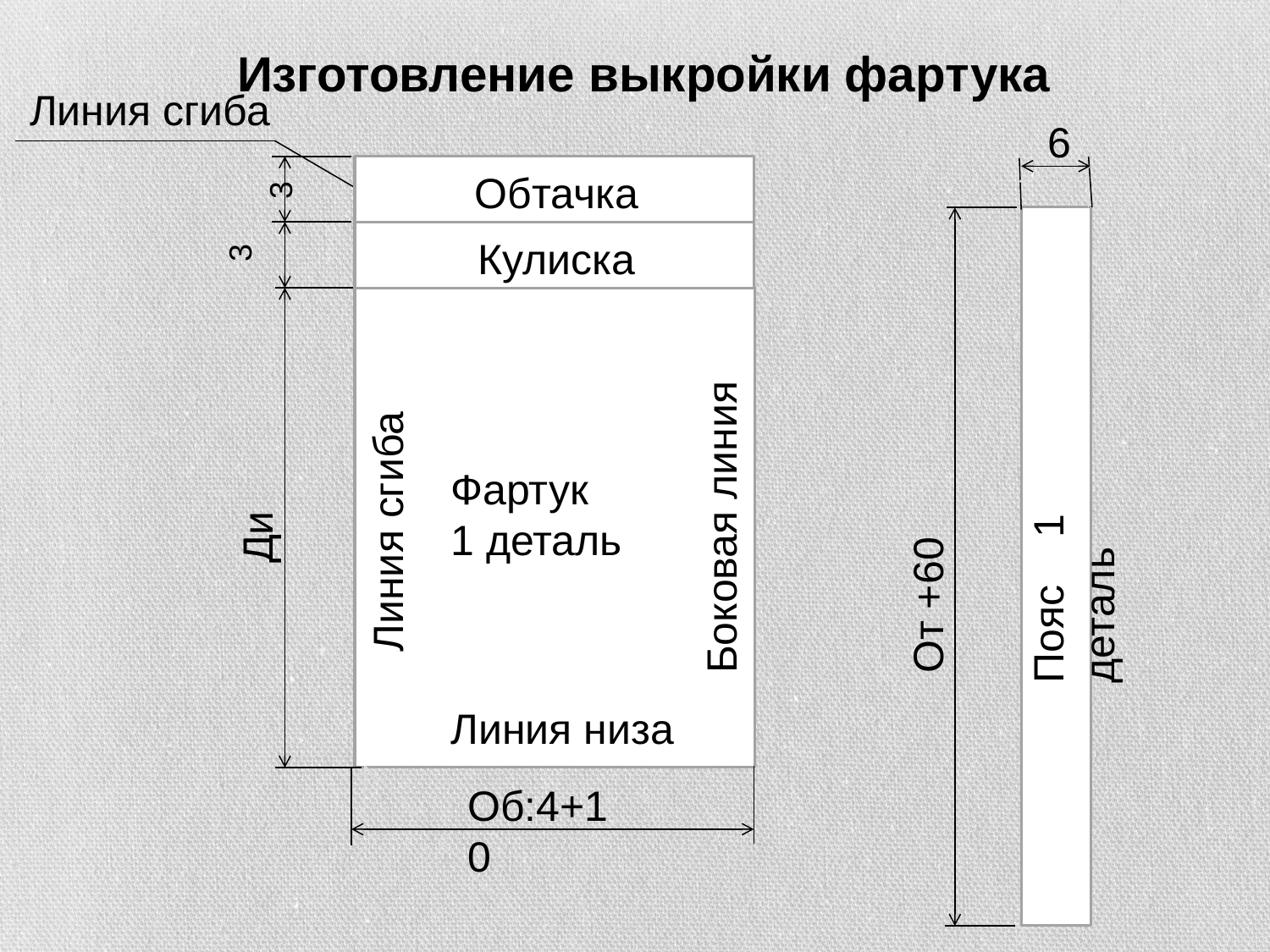

Изготовление выкройки фартука
Линия сгиба
6

 3
Обтачка

3
Кулиска

Боковая линия
Линия сгиба
От +60
Пояс    1 деталь
Фартук
1 деталь
Ди
Линия низа
Об:4+10